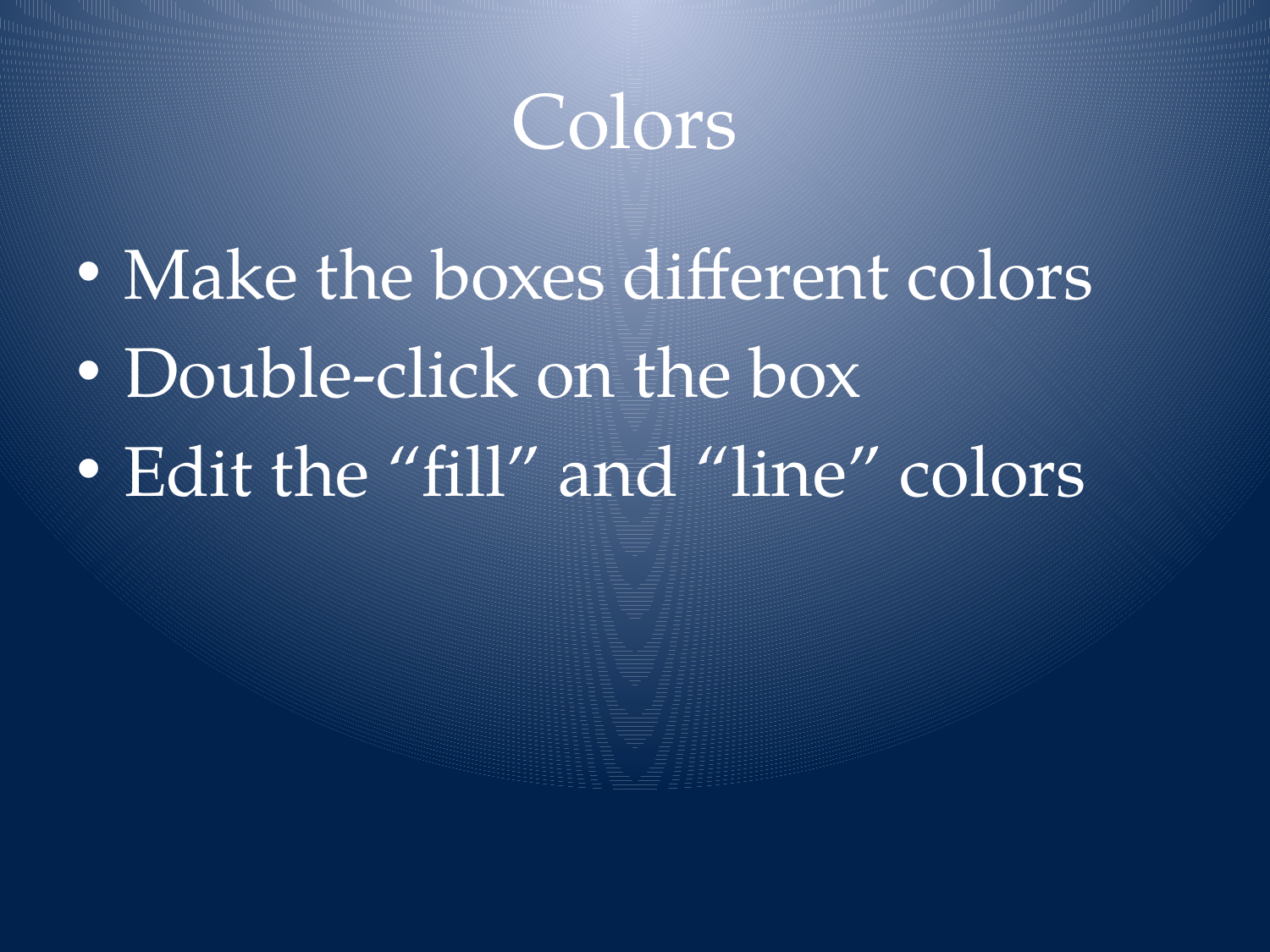

# Colors
Make the boxes different colors
Double-click on the box
Edit the “fill” and “line” colors